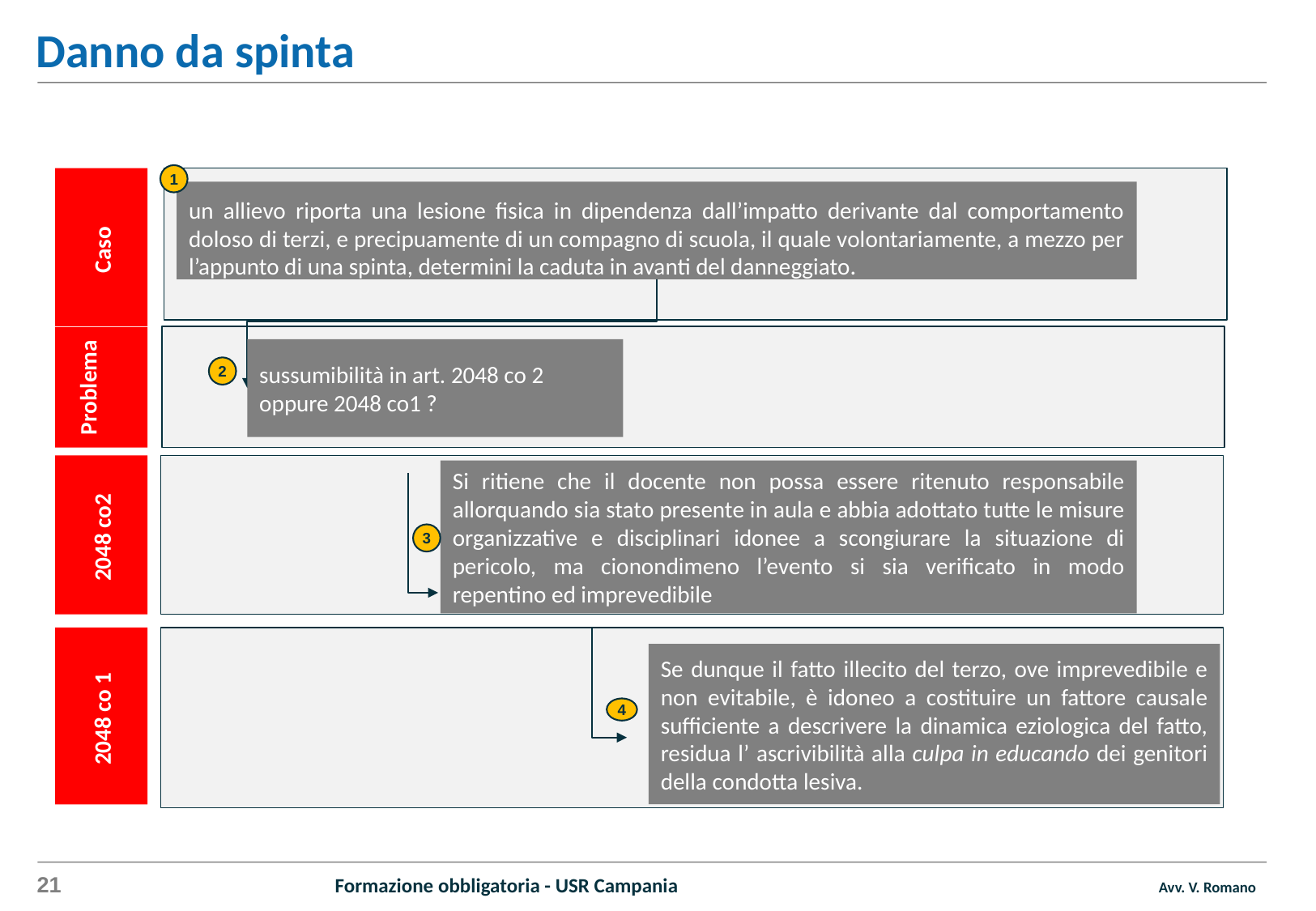

Danno da spinta

1

un allievo riporta una lesione fisica in dipendenza dall’impatto derivante dal comportamento doloso di terzi, e precipuamente di un compagno di scuola, il quale volontariamente, a mezzo per l’appunto di una spinta, determini la caduta in avanti del danneggiato.

Caso

sussumibilità in art. 2048 co 2  oppure 2048 co1 ?
Problema
2

Si ritiene che il docente non possa essere ritenuto responsabile allorquando sia stato presente in aula e abbia adottato tutte le misure organizzative e disciplinari idonee a scongiurare la situazione di pericolo, ma cionondimeno l’evento si sia verificato in modo repentino ed imprevedibile
2048 co2
3

Se dunque il fatto illecito del terzo, ove imprevedibile e non evitabile, è idoneo a costituire un fattore causale sufficiente a descrivere la dinamica eziologica del fatto, residua l’ ascrivibilità alla culpa in educando dei genitori della condotta lesiva.
2048 co 1
4